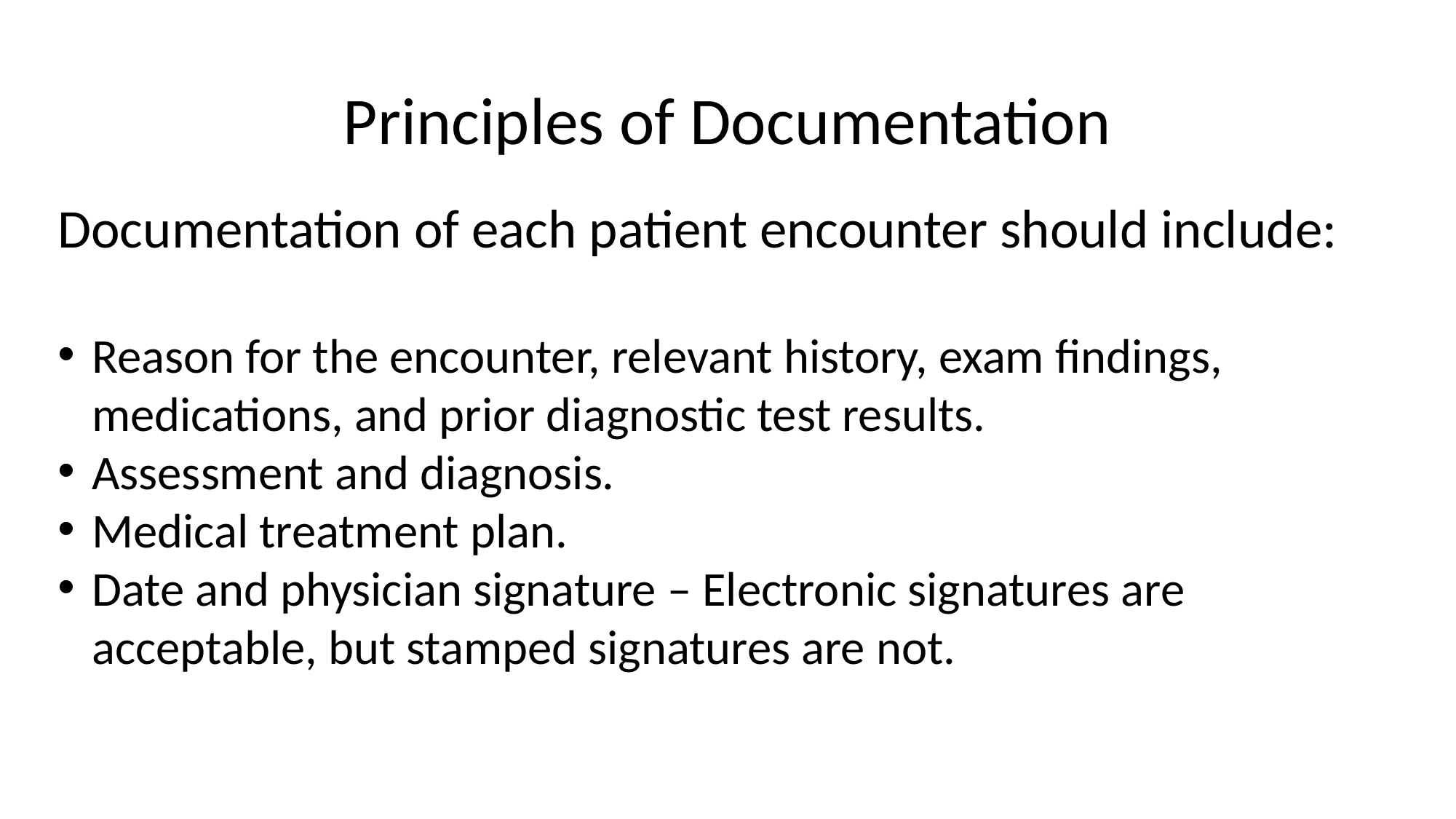

# Principles of Documentation
Documentation of each patient encounter should include:

Reason for the encounter, relevant history, exam findings, medications, and prior diagnostic test results.
Assessment and diagnosis.
Medical treatment plan.
Date and physician signature – Electronic signatures are acceptable, but stamped signatures are not.